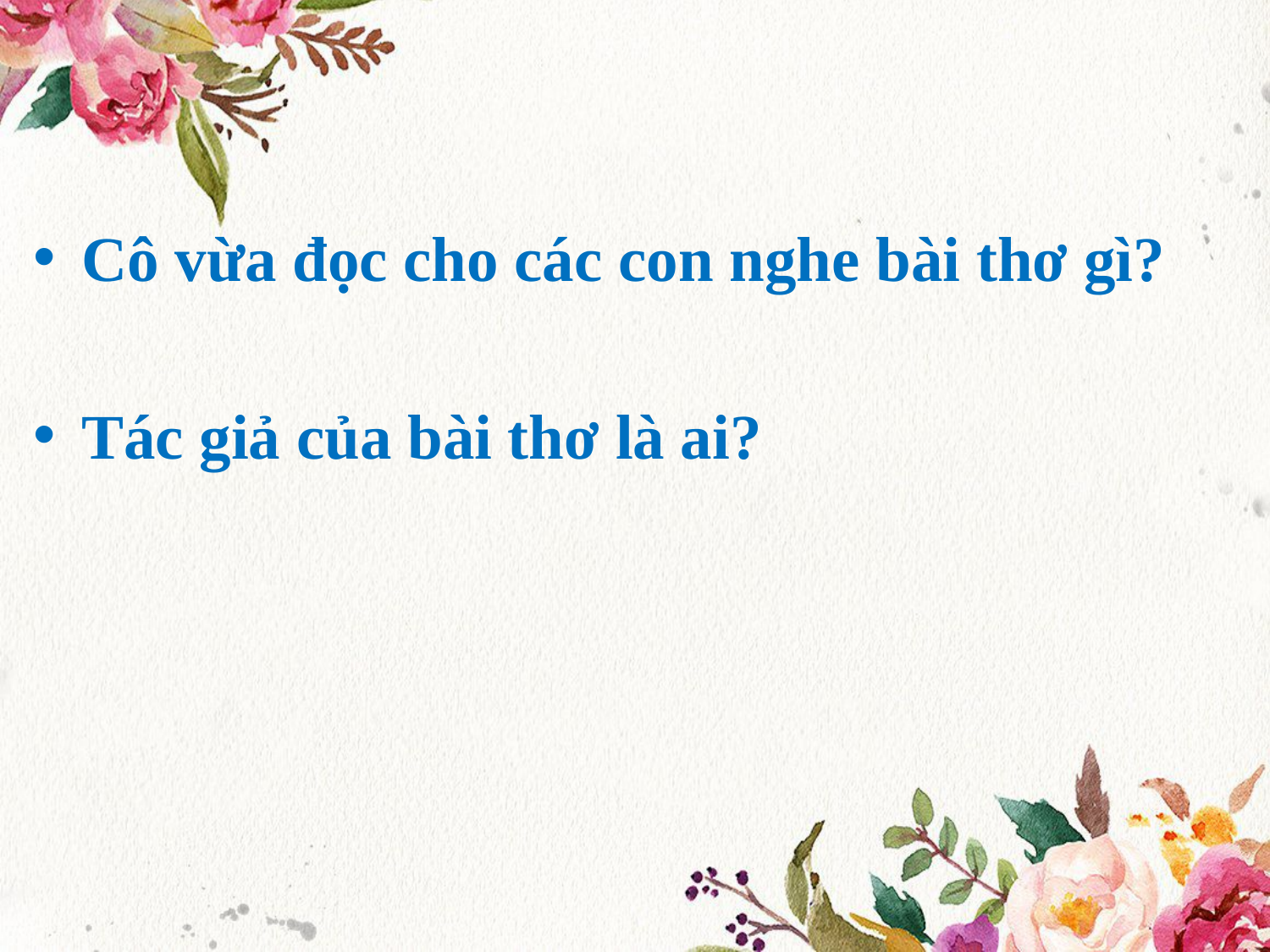

Cô vừa đọc cho các con nghe bài thơ gì?

Tác giả của bài thơ là ai?